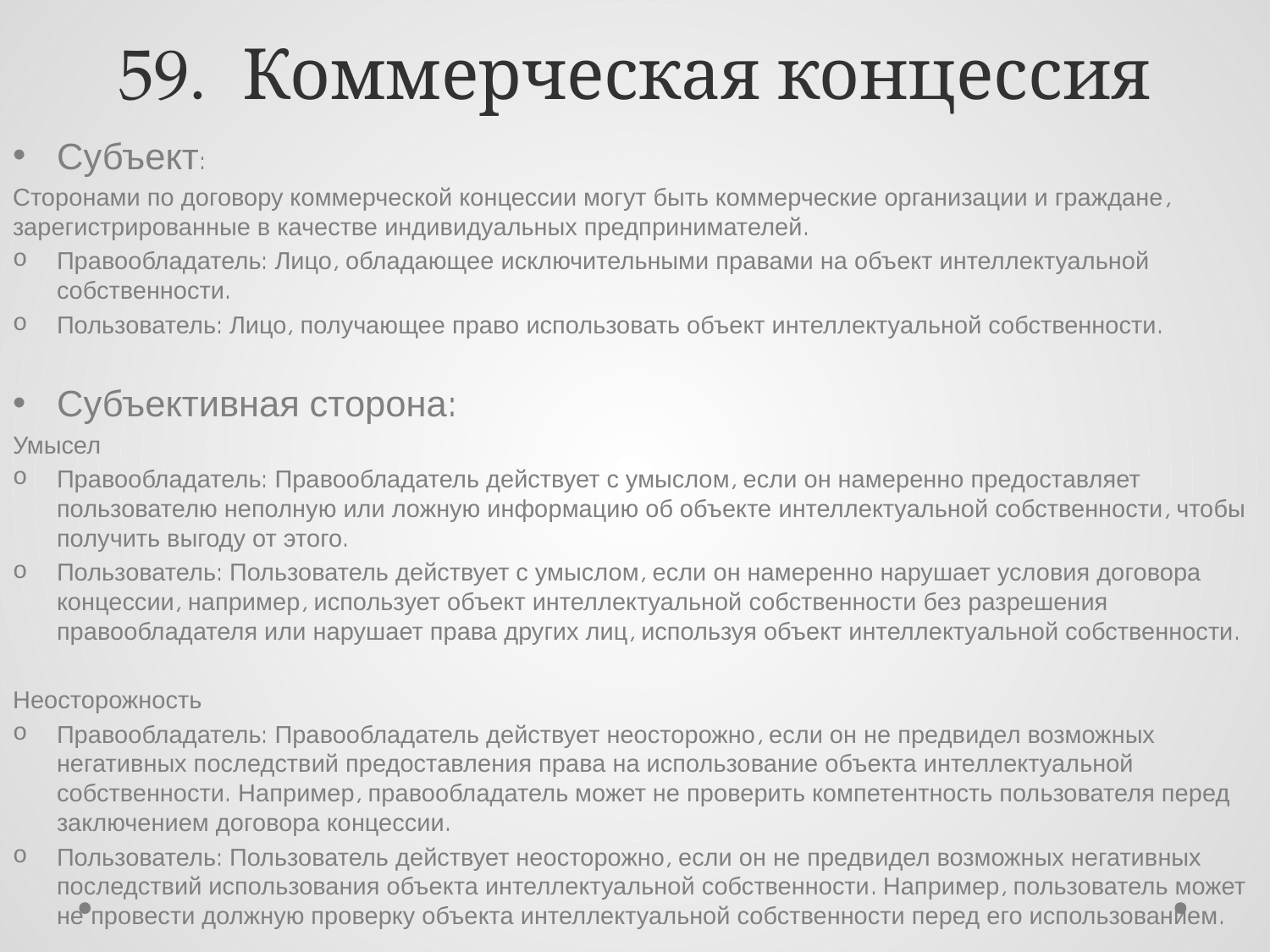

# 59.  Коммерческая концессия
Субъект:
Сторонами по договору коммерческой концессии могут быть коммерческие организации и граждане, зарегистрированные в качестве индивидуальных предпринимателей.
Правообладатель: Лицо, обладающее исключительными правами на объект интеллектуальной собственности.
Пользователь: Лицо, получающее право использовать объект интеллектуальной собственности.

Субъективная сторона:
Умысел
Правообладатель: Правообладатель действует с умыслом, если он намеренно предоставляет пользователю неполную или ложную информацию об объекте интеллектуальной собственности, чтобы получить выгоду от этого.
Пользователь: Пользователь действует с умыслом, если он намеренно нарушает условия договора концессии, например, использует объект интеллектуальной собственности без разрешения правообладателя или нарушает права других лиц, используя объект интеллектуальной собственности.

Неосторожность
Правообладатель: Правообладатель действует неосторожно, если он не предвидел возможных негативных последствий предоставления права на использование объекта интеллектуальной собственности. Например, правообладатель может не проверить компетентность пользователя перед заключением договора концессии.
Пользователь: Пользователь действует неосторожно, если он не предвидел возможных негативных последствий использования объекта интеллектуальной собственности. Например, пользователь может не провести должную проверку объекта интеллектуальной собственности перед его использованием.